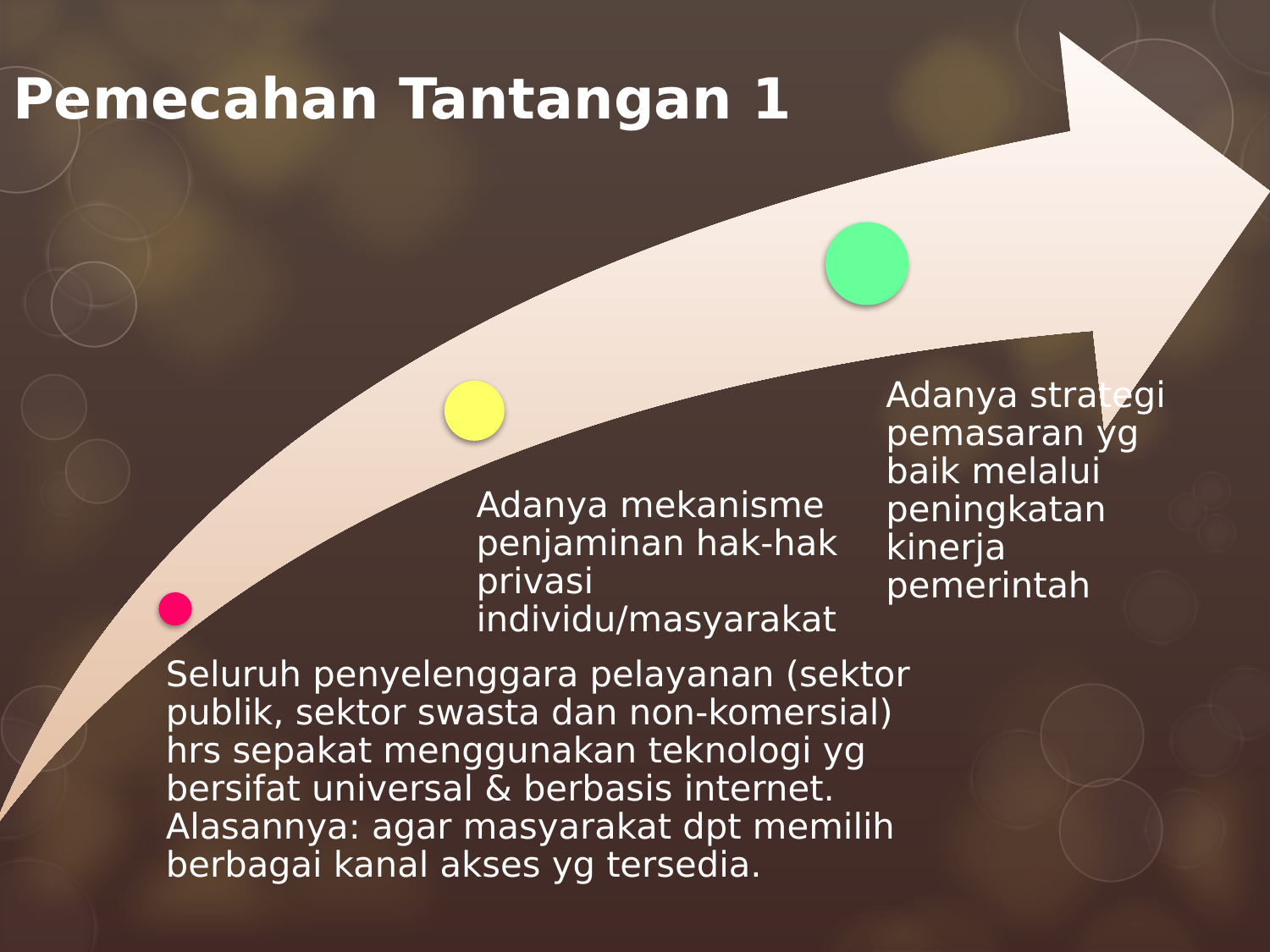

Seluruh penyelenggara pelayanan (sektor publik, sektor swasta dan non-komersial) hrs sepakat menggunakan teknologi yg bersifat universal & berbasis internet. Alasannya: agar masyarakat dpt memilih berbagai kanal akses yg tersedia.
Adanya mekanisme penjaminan hak-hak privasi individu/masyarakat
Adanya strategi pemasaran yg baik melalui peningkatan kinerja pemerintah
# Pemecahan Tantangan 1